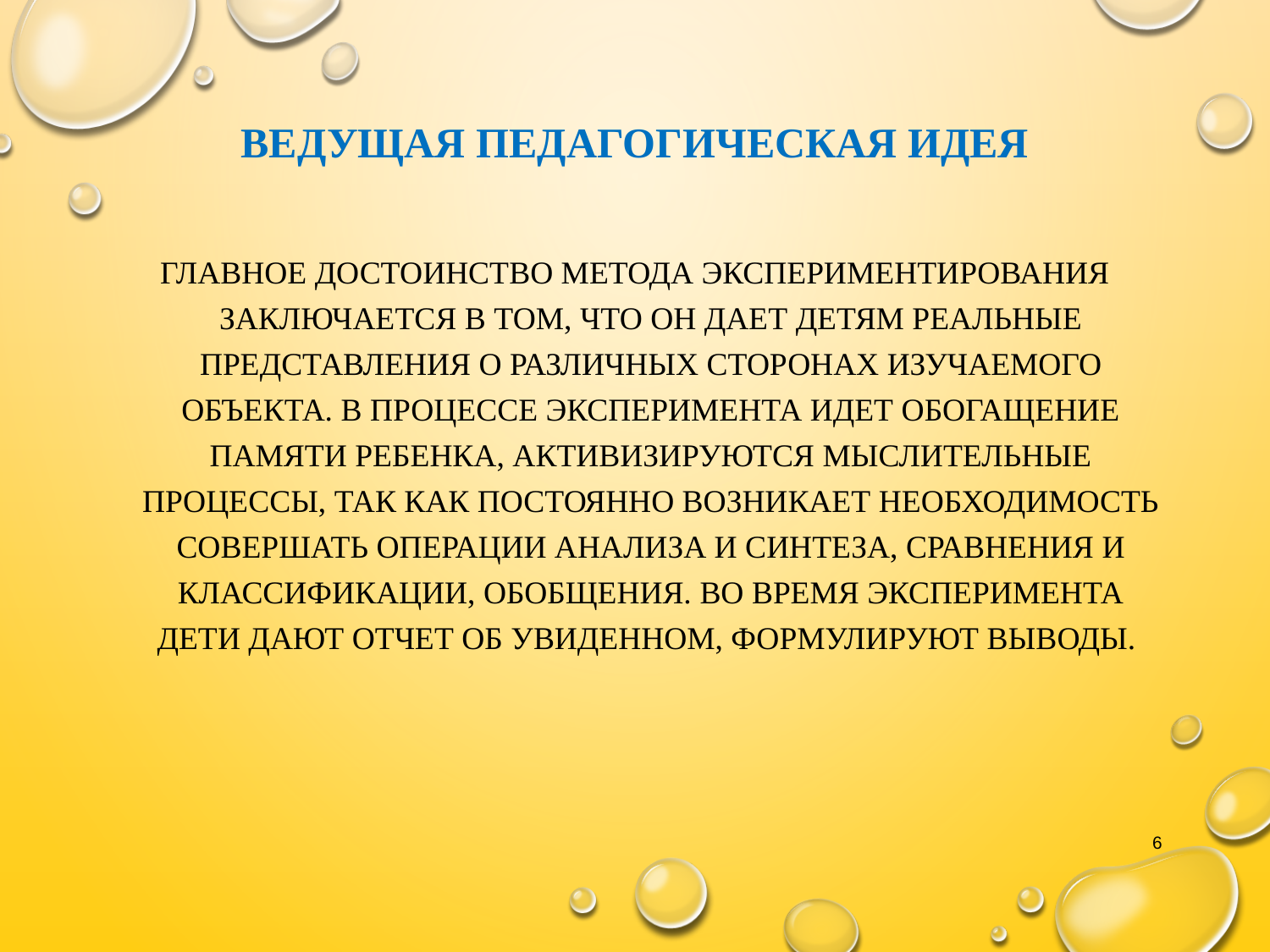

# Ведущая педагогическая идея
Главное достоинство метода экспериментирования заключается в том, что он дает детям реальные представления о различных сторонах изучаемого объекта. В процессе эксперимента идет обогащение памяти ребенка, активизируются мыслительные процессы, так как постоянно возникает необходимость совершать операции анализа и синтеза, сравнения и классификации, обобщения. Во время эксперимента дети дают отчет об увиденном, формулируют выводы.
6